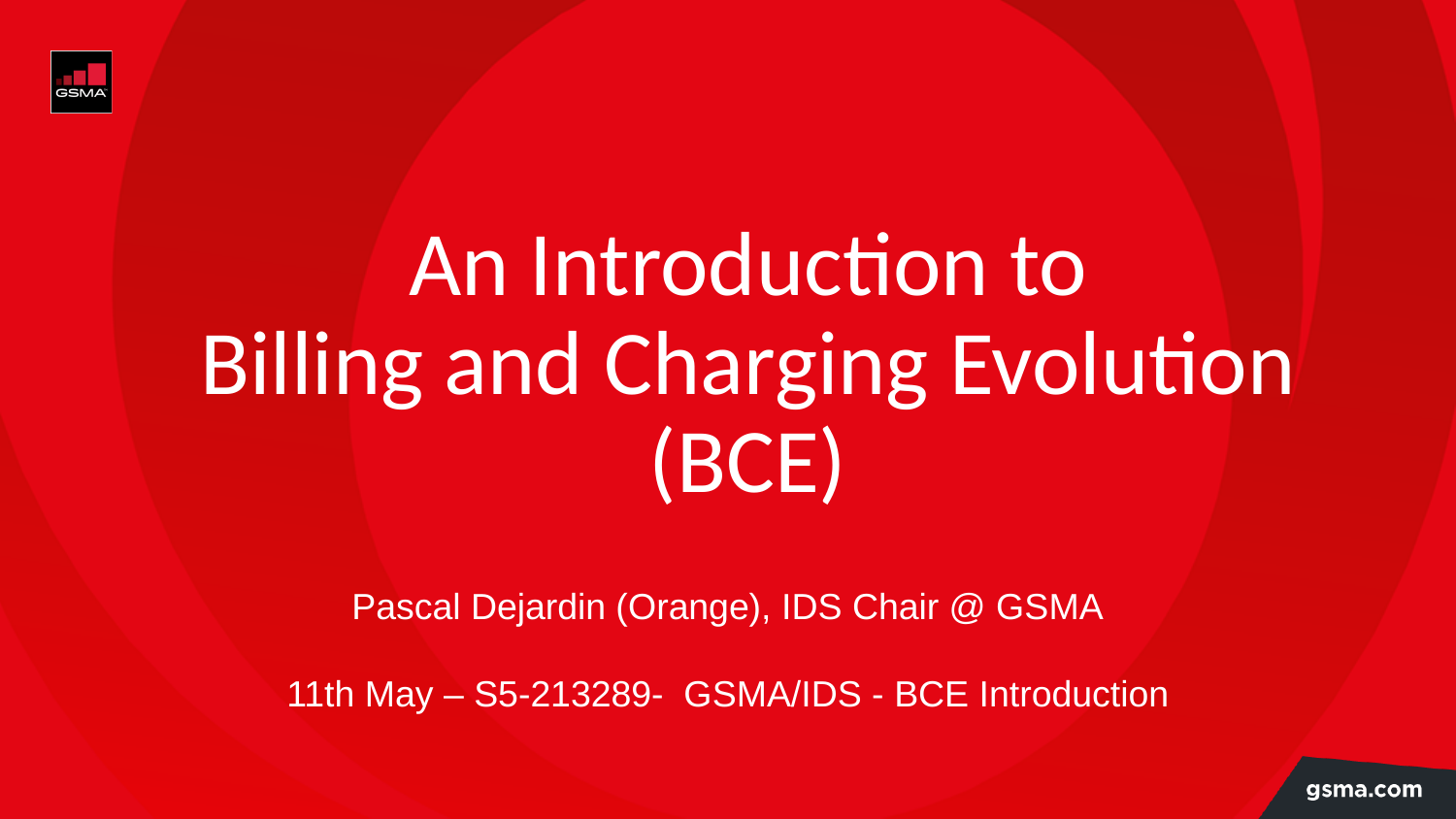

# An Introduction to Billing and Charging Evolution (BCE)
Pascal Dejardin (Orange), IDS Chair @ GSMA

11th May – S5-213289-  GSMA/IDS - BCE Introduction